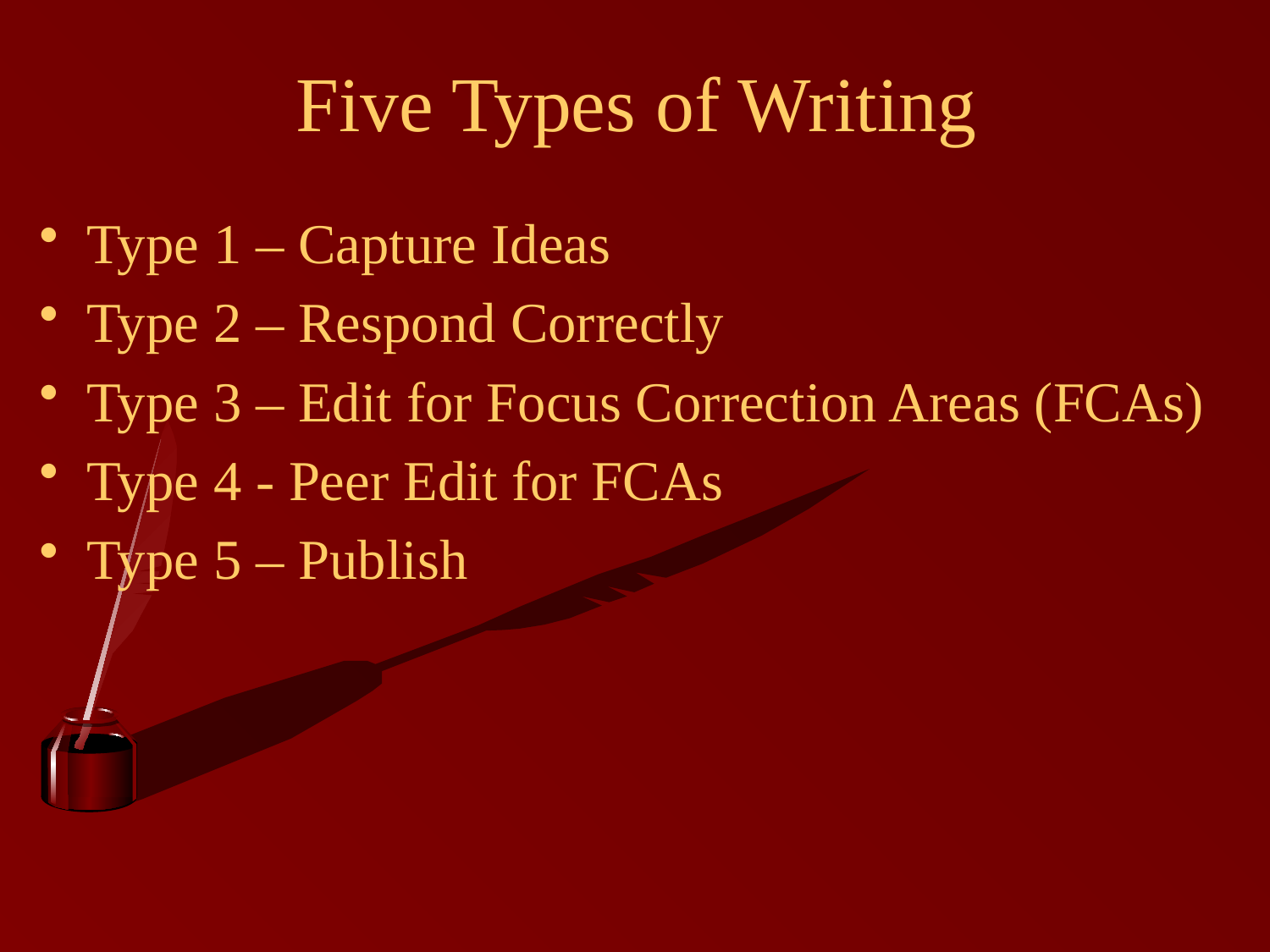

# Five Types of Writing
Type 1 – Capture Ideas
Type 2 – Respond Correctly
Type 3 – Edit for Focus Correction Areas (FCAs)
Type 4 - Peer Edit for FCAs
Type 5 – Publish